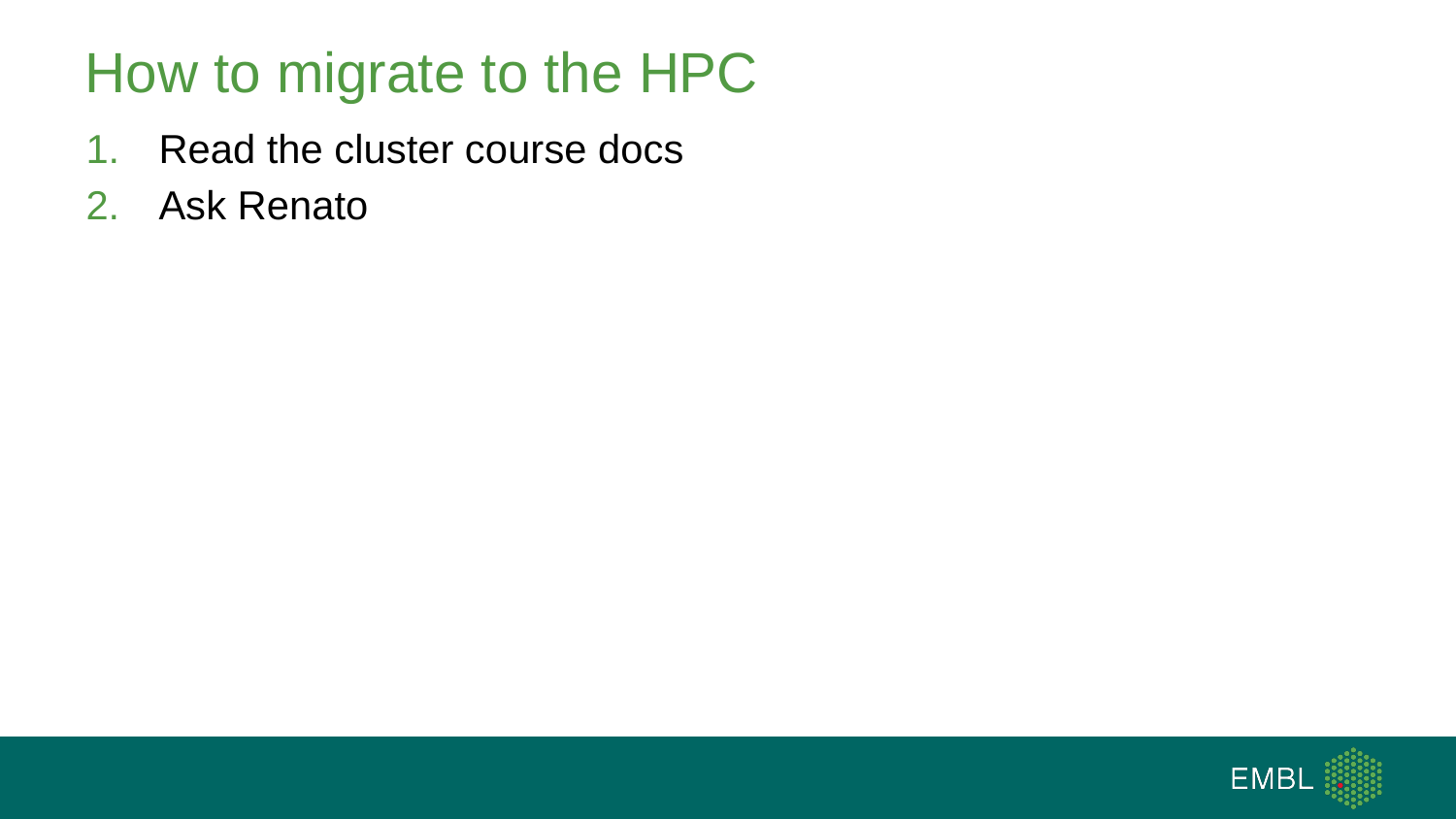

# How to migrate to the HPC
Read the cluster course docs
Ask Renato